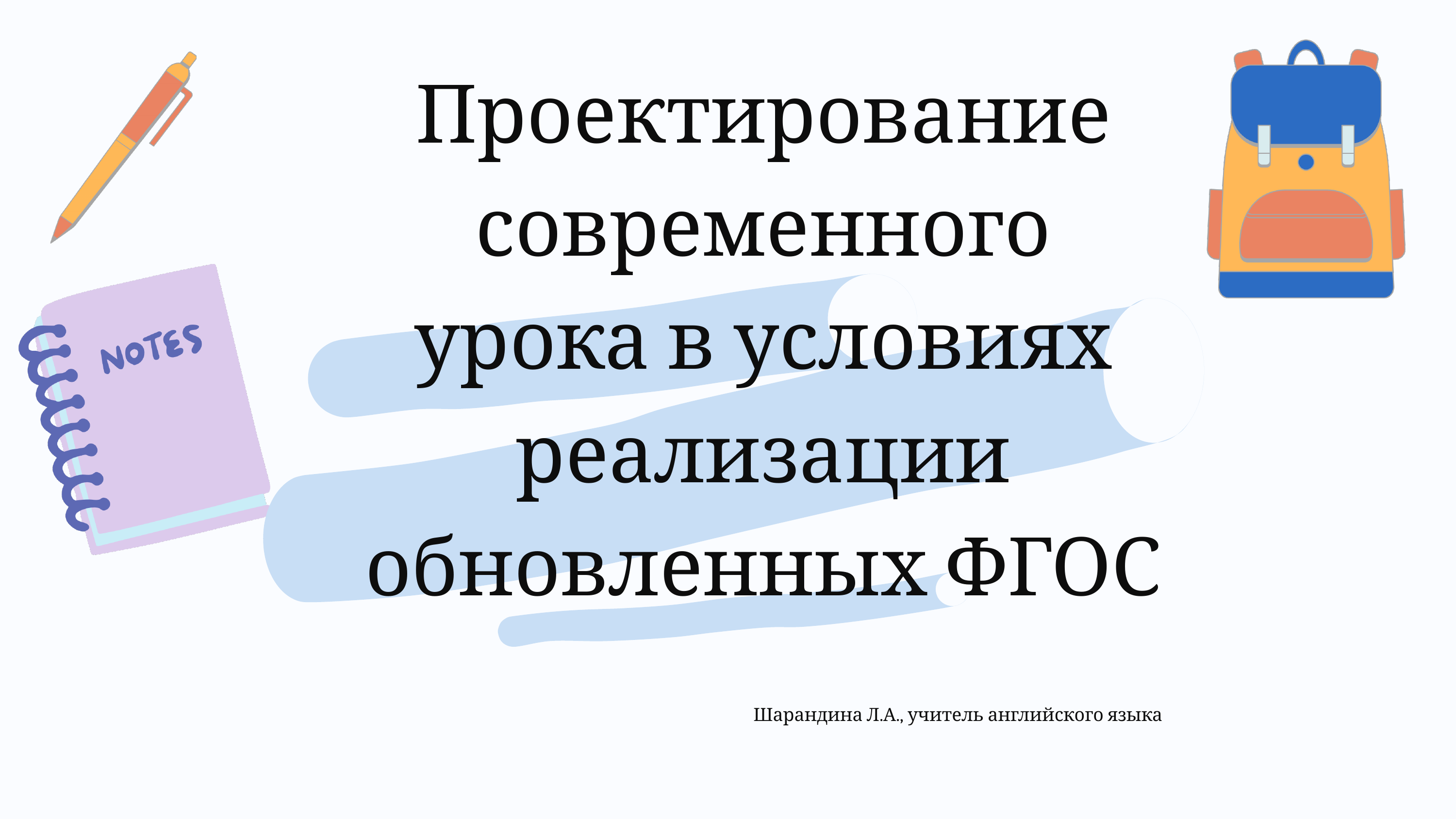

Проектирование современного урока в условиях реализации обновленных ФГОС
Шарандина Л.А., учитель английского языка
МАОУ «Шарлыкская СОШ №1»